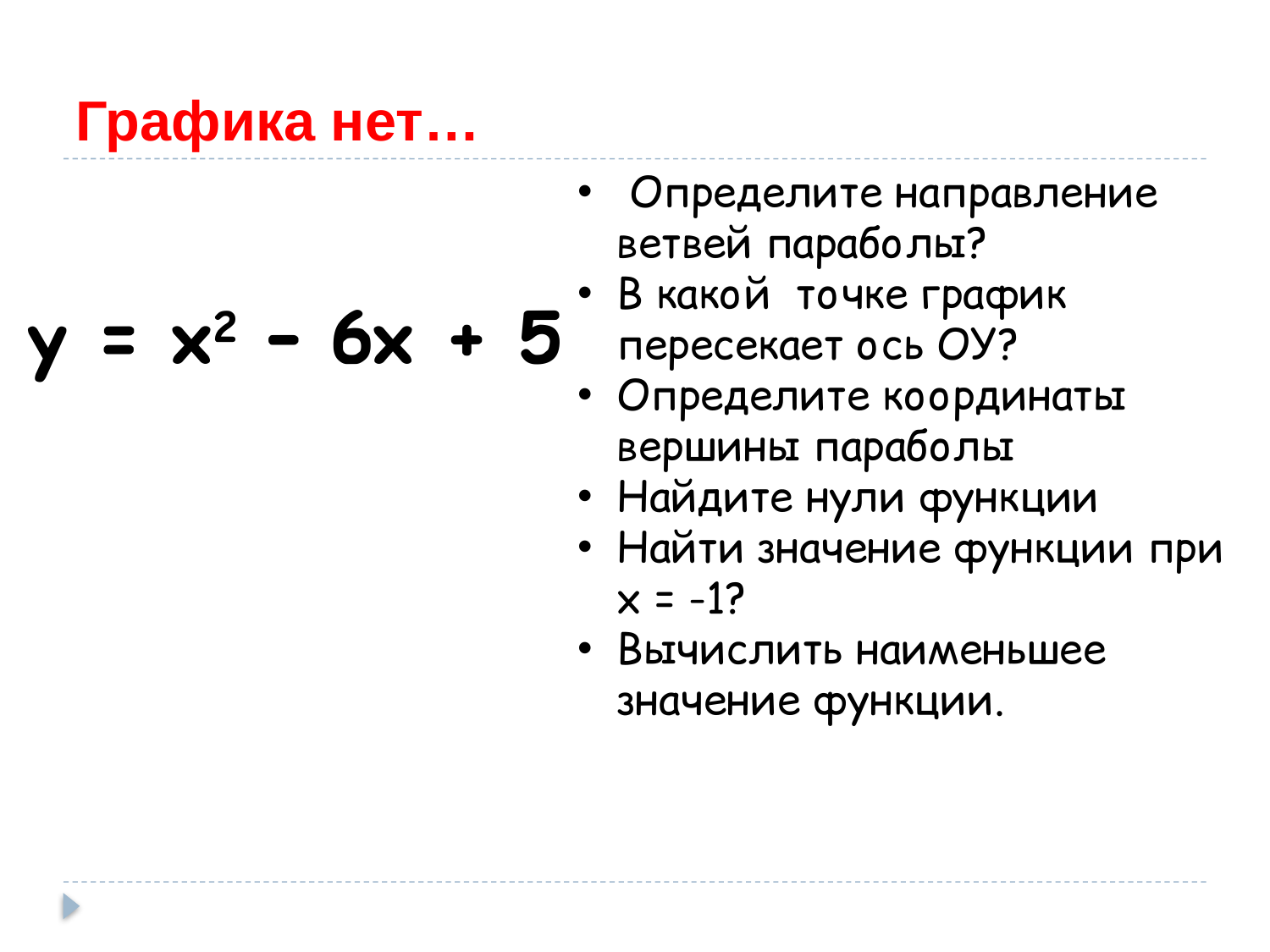

# Графика нет…
 Определите направление ветвей параболы?
В какой  точке график пересекает ось ОУ?
Определите координаты вершины параболы
Найдите нули функции
Найти значение функции при х = -1?
Вычислить наименьшее значение функции.
у = х2 – 6х + 5